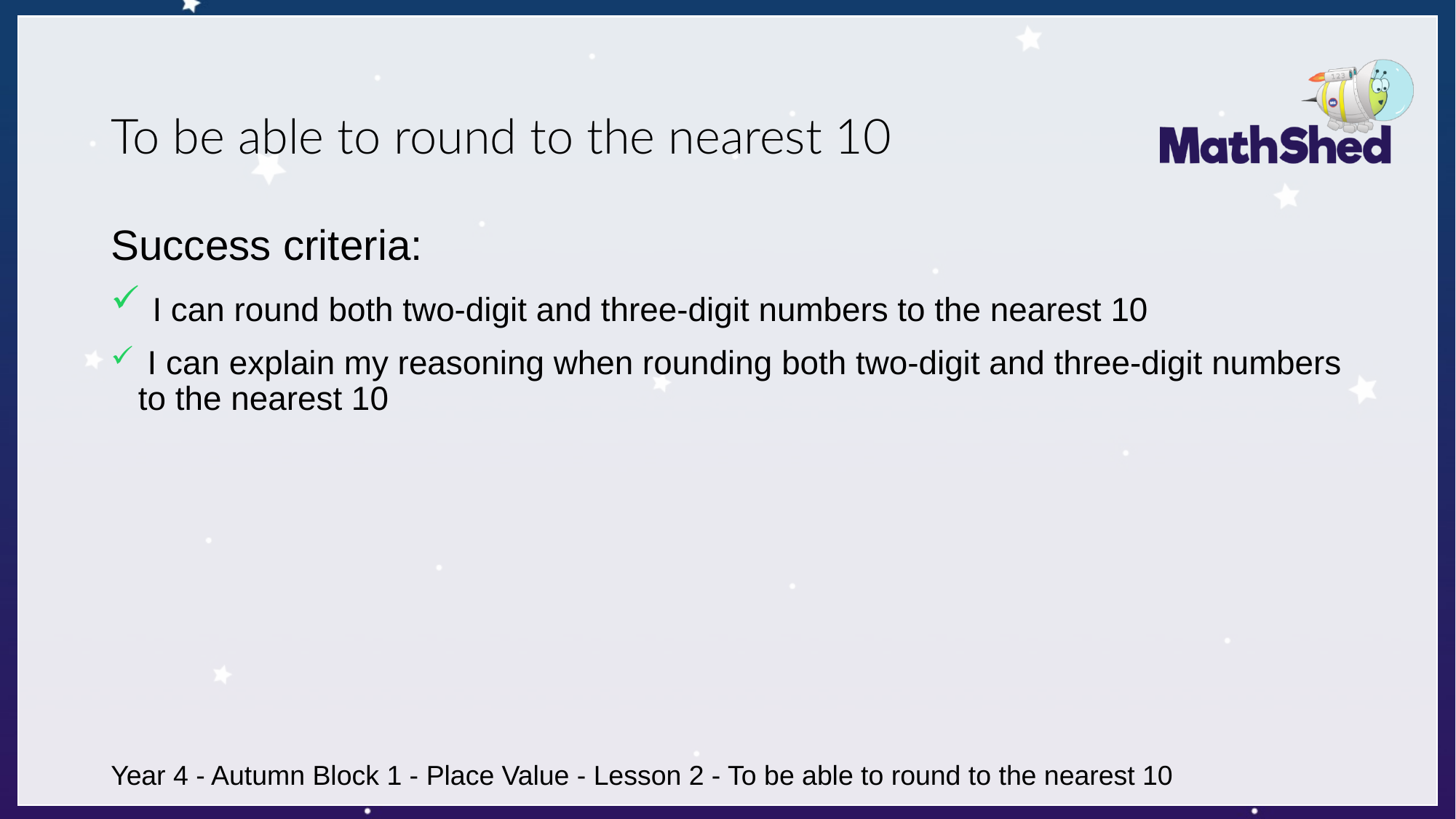

# To be able to round to the nearest 10
Success criteria:
 I can round both two-digit and three-digit numbers to the nearest 10
 I can explain my reasoning when rounding both two-digit and three-digit numbers to the nearest 10
Year 4 - Autumn Block 1 - Place Value - Lesson 2 - To be able to round to the nearest 10